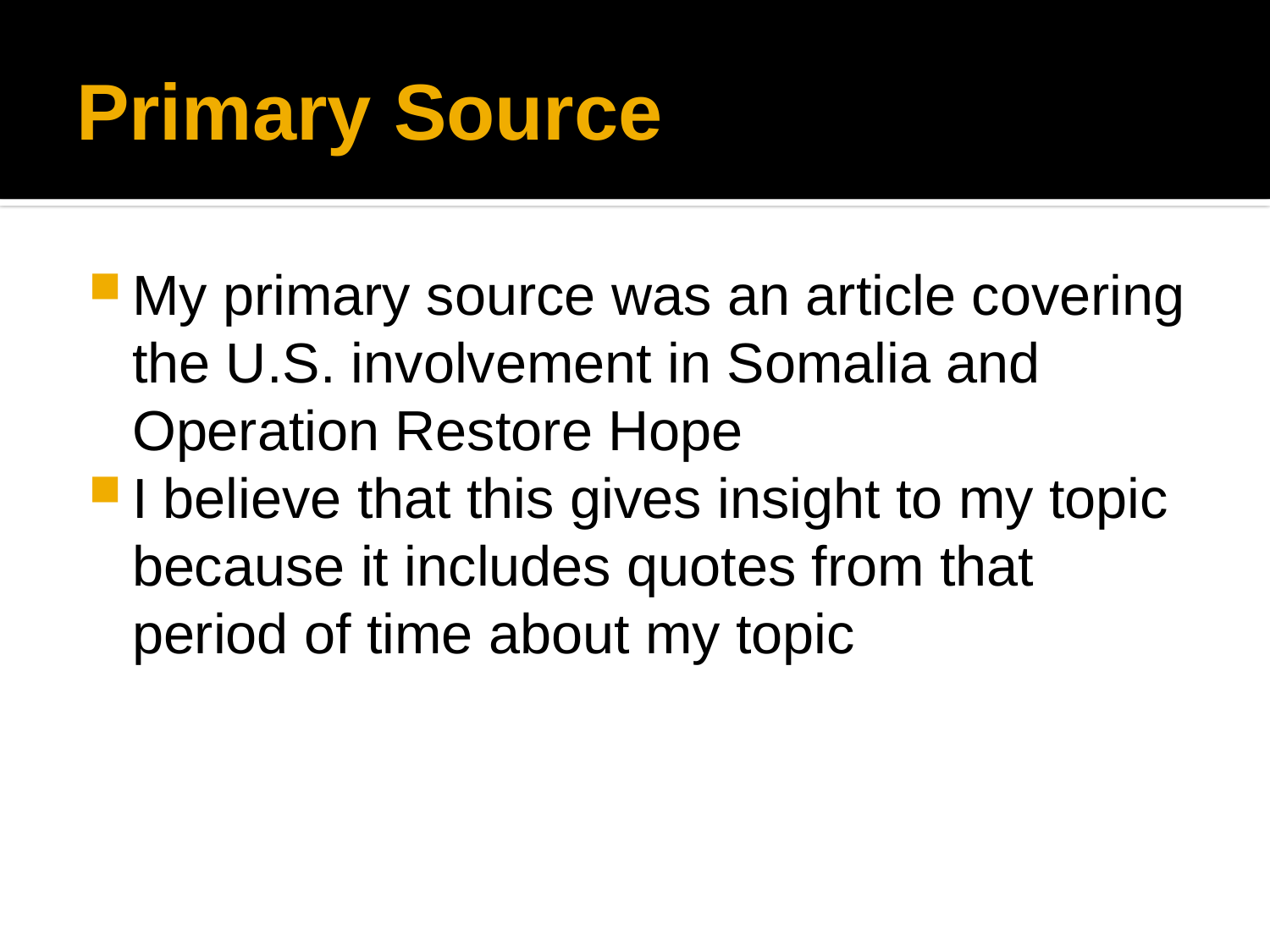

# Primary Source
My primary source was an article covering the U.S. involvement in Somalia and Operation Restore Hope
I believe that this gives insight to my topic because it includes quotes from that period of time about my topic